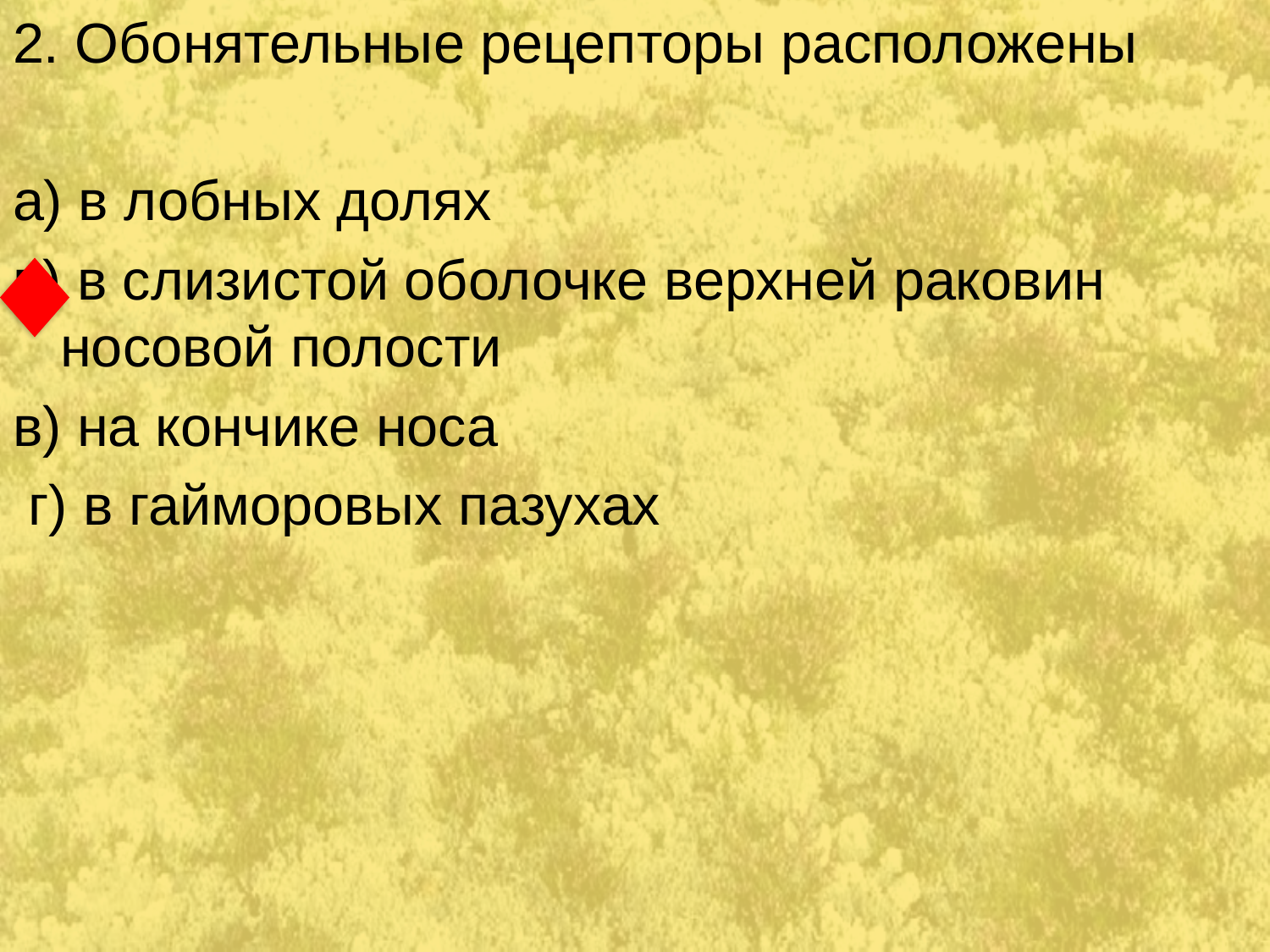

2. Обонятельные рецепторы расположены

а) в лобных долях
в) в слизистой оболочке верхней раковин носовой полости
в) на кончике носа
 г) в гайморовых пазухах